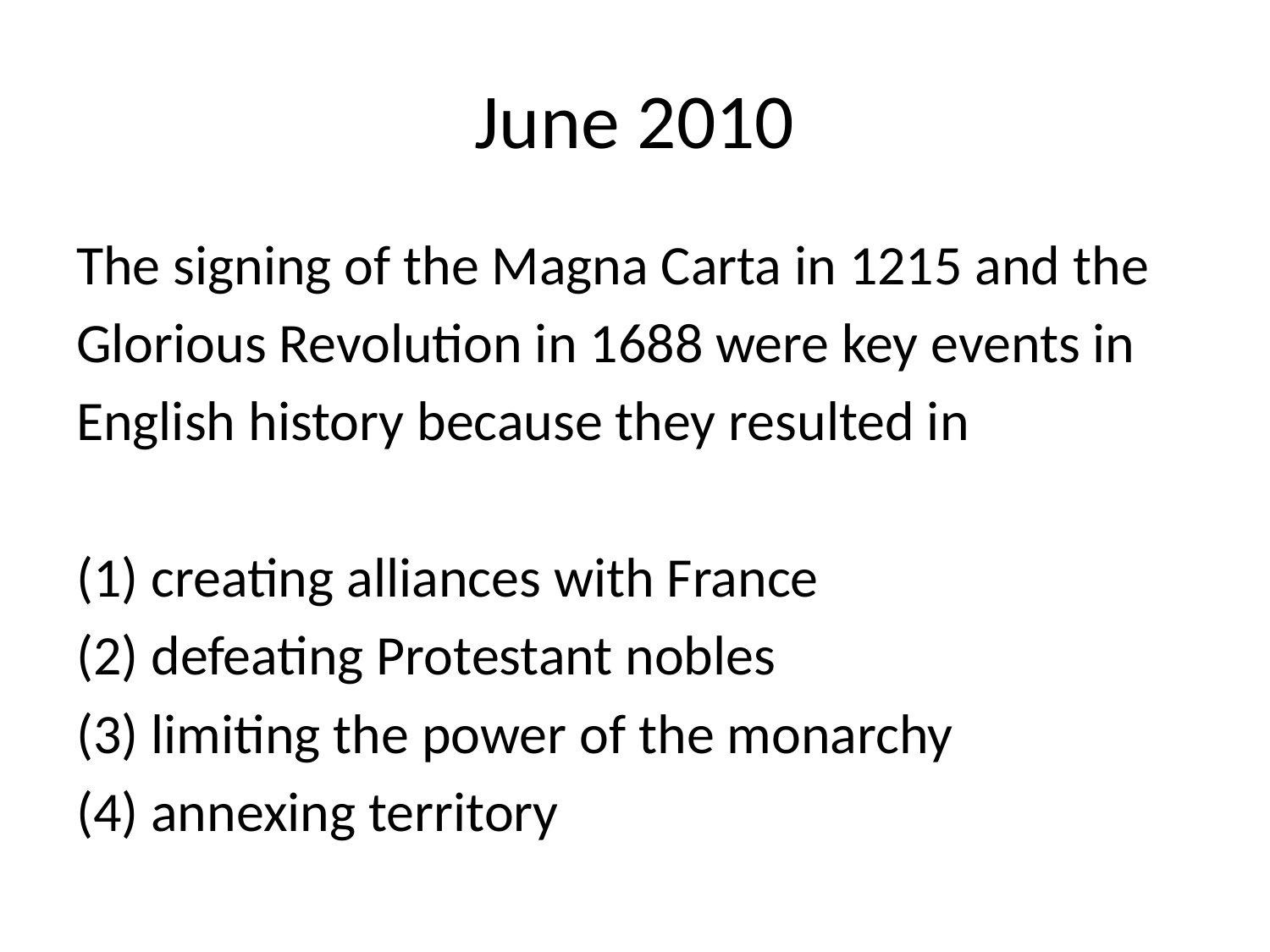

# June 2010
The signing of the Magna Carta in 1215 and the
Glorious Revolution in 1688 were key events in
English history because they resulted in

(1) creating alliances with France
(2) defeating Protestant nobles
(3) limiting the power of the monarchy
(4) annexing territory